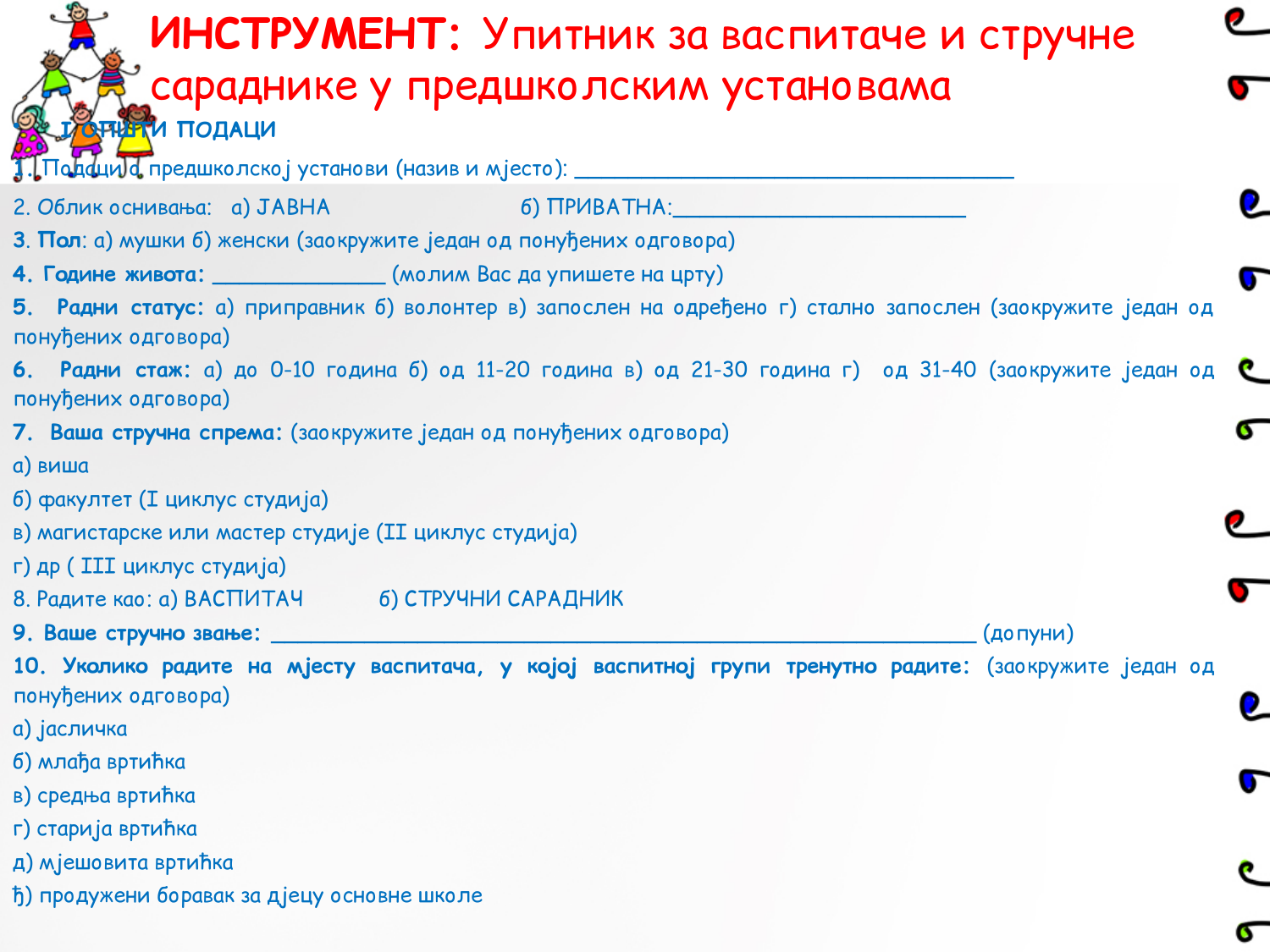

ИНСТРУМЕНТ: Упитник за васпитаче и стручне сараднике у предшколским установама
I ОПШТИ ПОДАЦИ
1. Подаци о предшколској установи (назив и мјесто): _________________________________
2. Облик оснивања:   а) ЈАВНА		б) ПРИВАТНА:______________________
3. Пол: а) мушки б) женски (заокружите један од понуђених одговора)
4. Године живота: _____________ (молим Вас да упишете на црту)
5.  Радни статус: а) приправник б) волонтер в) запослен на одређено г) стално запослен (заокружите један од понуђених одговора)
6.  Радни стаж: а) до 0-10 година б) од 11-20 година в) од 21-30 година г)  од 31-40 (заокружите један од понуђених одговора)
7.  Ваша стручна спрема: (заокружите један од понуђених одговора)
а) виша
б) факултет (I циклус студија)
в) магистарске или мастер студије (II циклус студија)
г) др ( III циклус студија)
8. Радите као: а) ВАСПИТАЧ            б) СТРУЧНИ САРАДНИК
9. Ваше стручно звање: _____________________________________________________ (допуни)
10. Уколико радите на мјесту васпитача, у којој васпитној групи тренутно радите: (заокружите један од понуђених одговора)
а) јасличка
б) млађа вртићка
в) средња вртићка
г) старија вртићка
д) мјешовита вртићка
ђ) продужени боравак за дјецу основне школе